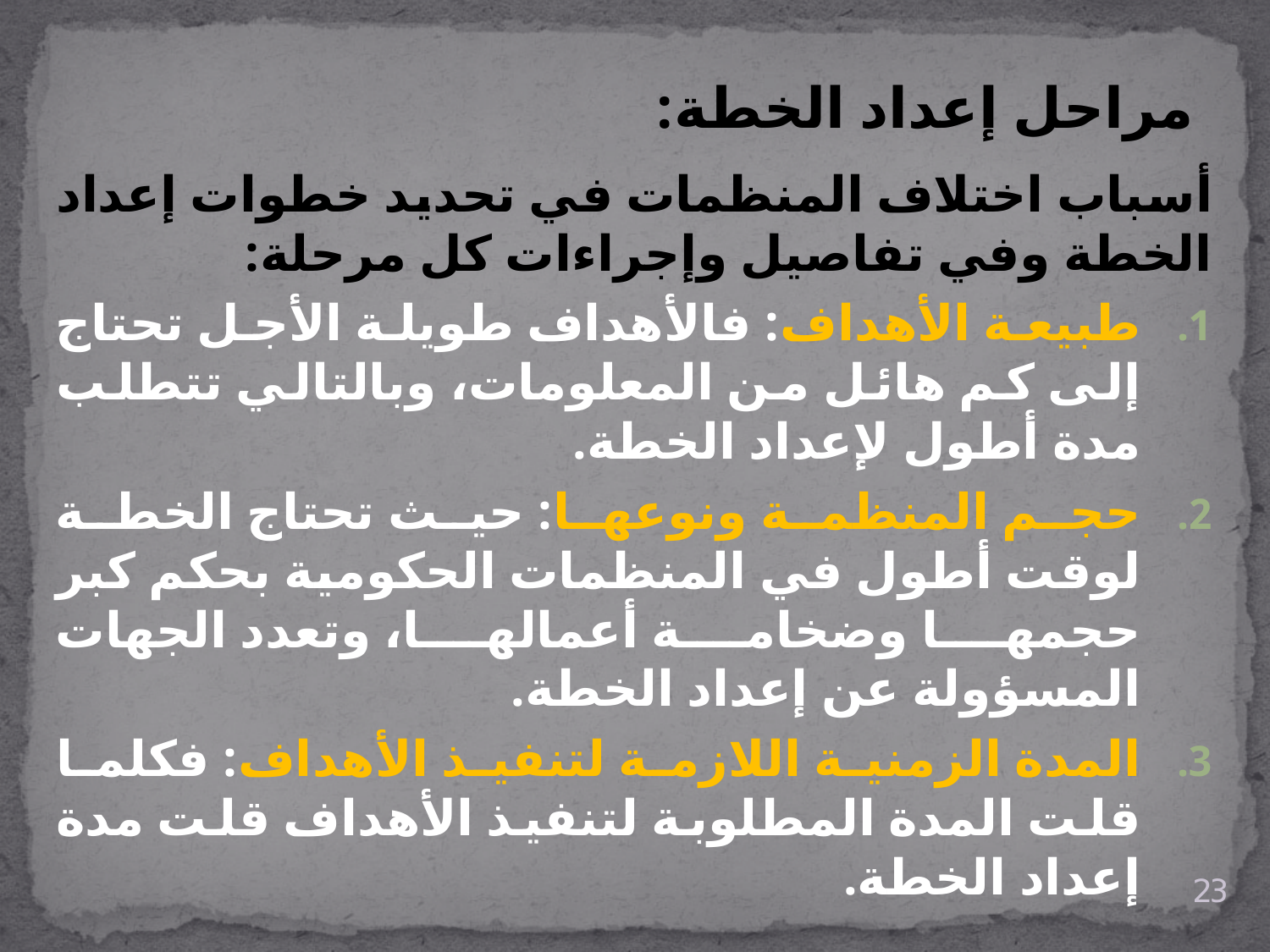

# مراحل إعداد الخطة:
أسباب اختلاف المنظمات في تحديد خطوات إعداد الخطة وفي تفاصيل وإجراءات كل مرحلة:
طبيعة الأهداف: فالأهداف طويلة الأجل تحتاج إلى كم هائل من المعلومات، وبالتالي تتطلب مدة أطول لإعداد الخطة.
حجم المنظمة ونوعها: حيث تحتاج الخطة لوقت أطول في المنظمات الحكومية بحكم كبر حجمها وضخامة أعمالها، وتعدد الجهات المسؤولة عن إعداد الخطة.
المدة الزمنية اللازمة لتنفيذ الأهداف: فكلما قلت المدة المطلوبة لتنفيذ الأهداف قلت مدة إعداد الخطة.

23